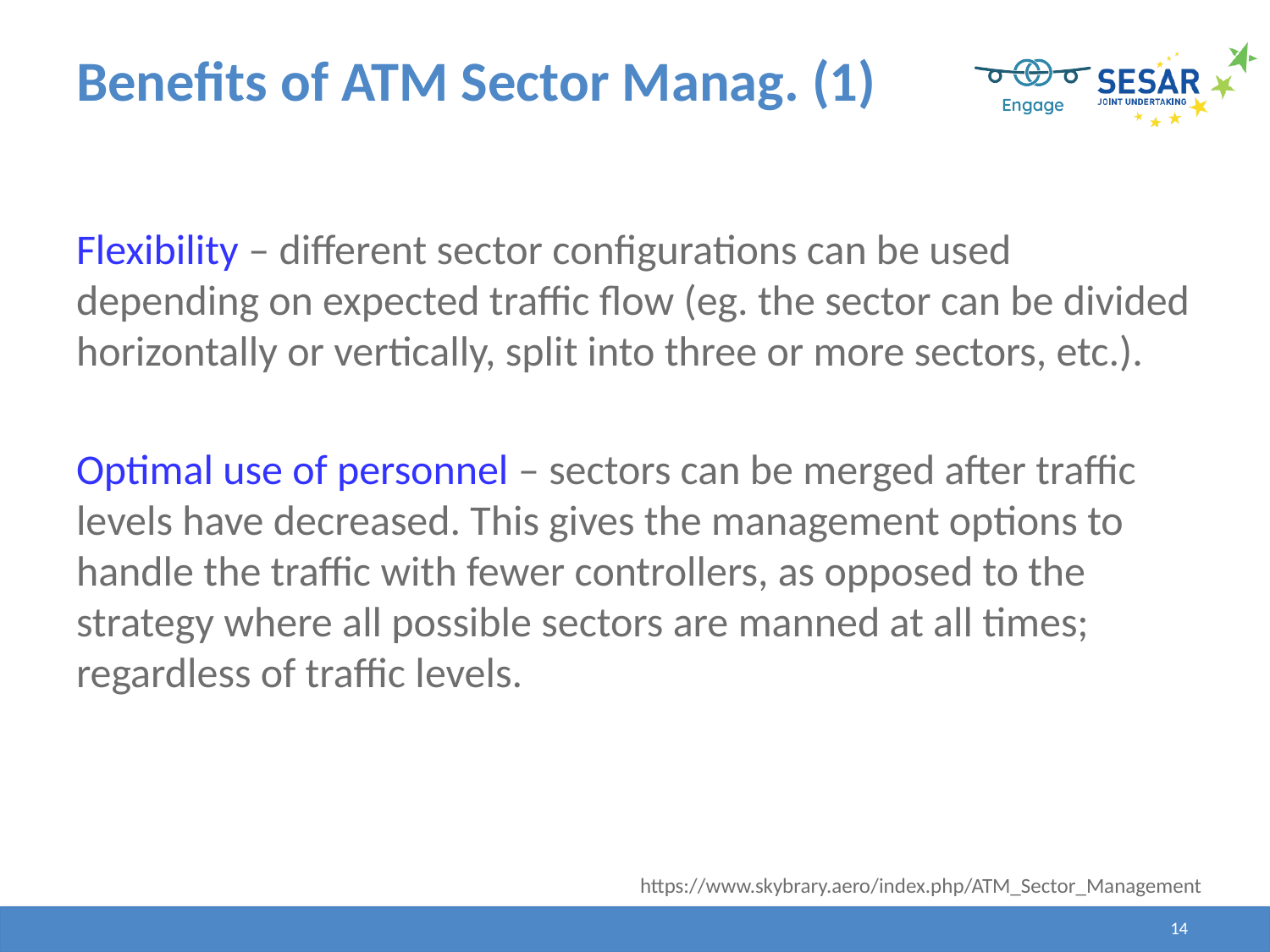

# Benefits of ATM Sector Manag. (1)
Flexibility – different sector configurations can be used depending on expected traffic flow (eg. the sector can be divided horizontally or vertically, split into three or more sectors, etc.).

Optimal use of personnel – sectors can be merged after traffic levels have decreased. This gives the management options to handle the traffic with fewer controllers, as opposed to the strategy where all possible sectors are manned at all times; regardless of traffic levels.
https://www.skybrary.aero/index.php/ATM_Sector_Management
14